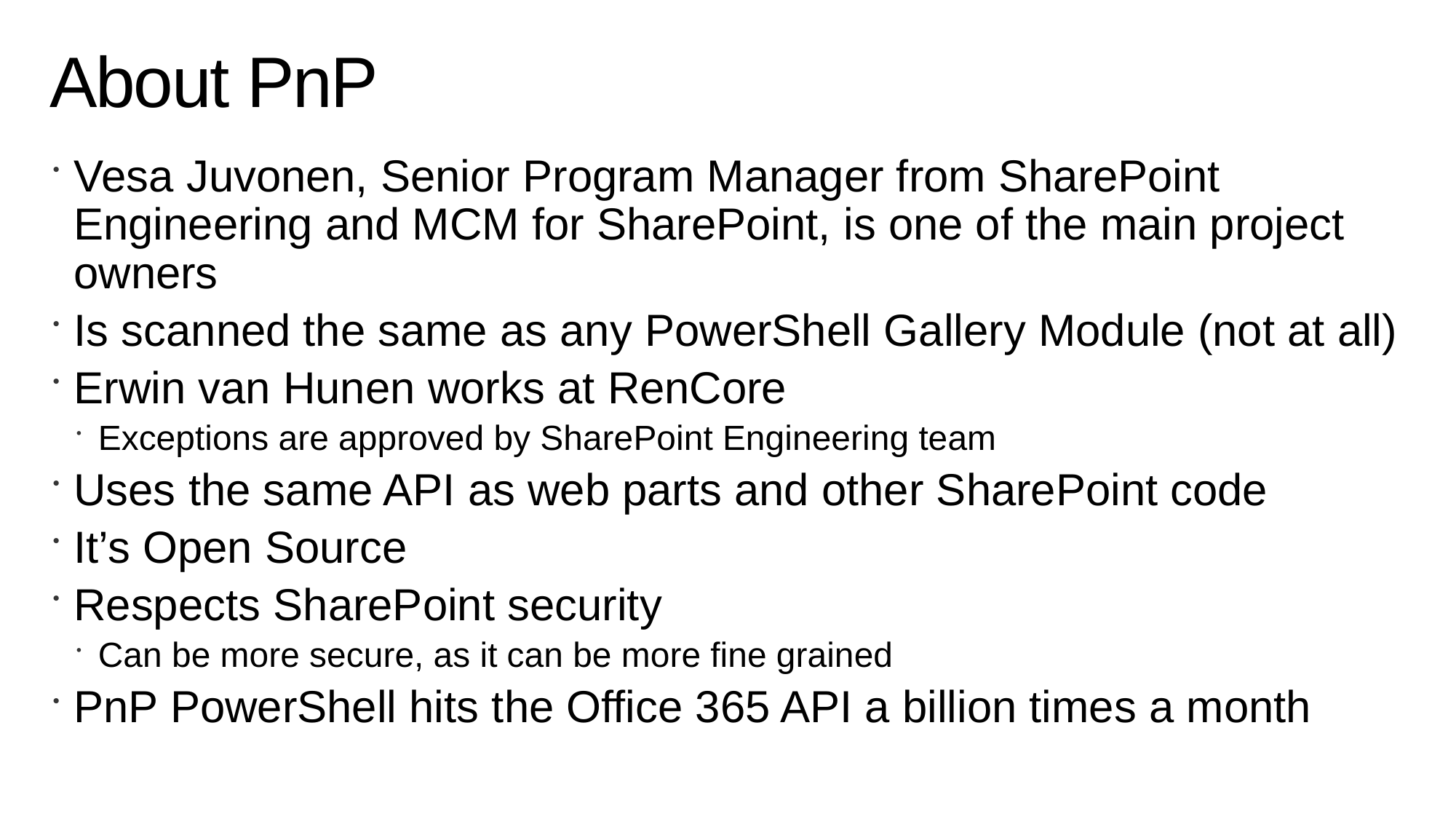

# About PnP
Vesa Juvonen, Senior Program Manager from SharePoint Engineering and MCM for SharePoint, is one of the main project owners
Is scanned the same as any PowerShell Gallery Module (not at all)
Erwin van Hunen works at RenCore
Exceptions are approved by SharePoint Engineering team
Uses the same API as web parts and other SharePoint code
It’s Open Source
Respects SharePoint security
Can be more secure, as it can be more fine grained
PnP PowerShell hits the Office 365 API a billion times a month